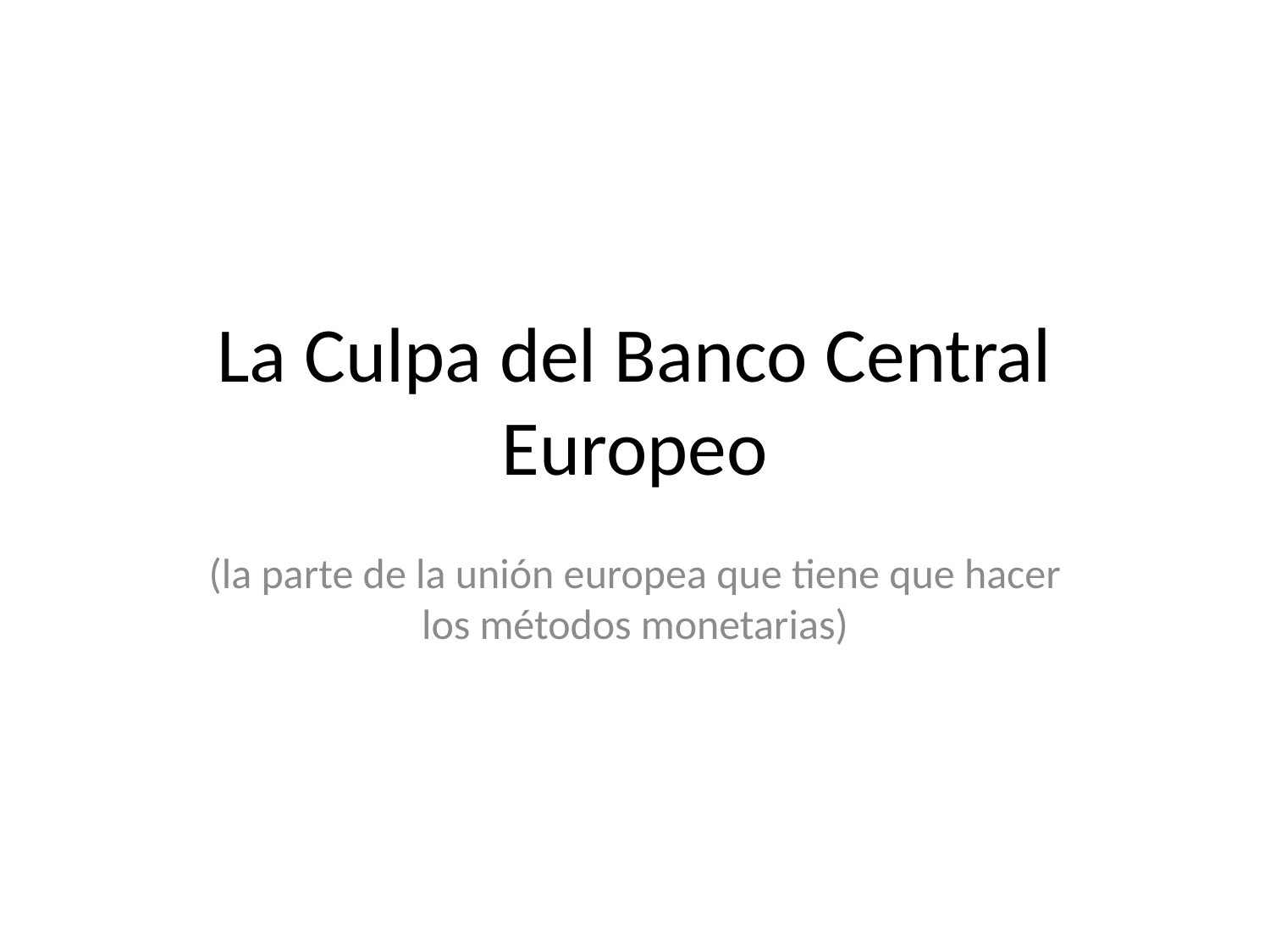

# La Culpa del Banco Central Europeo
(la parte de la unión europea que tiene que hacer los métodos monetarias)